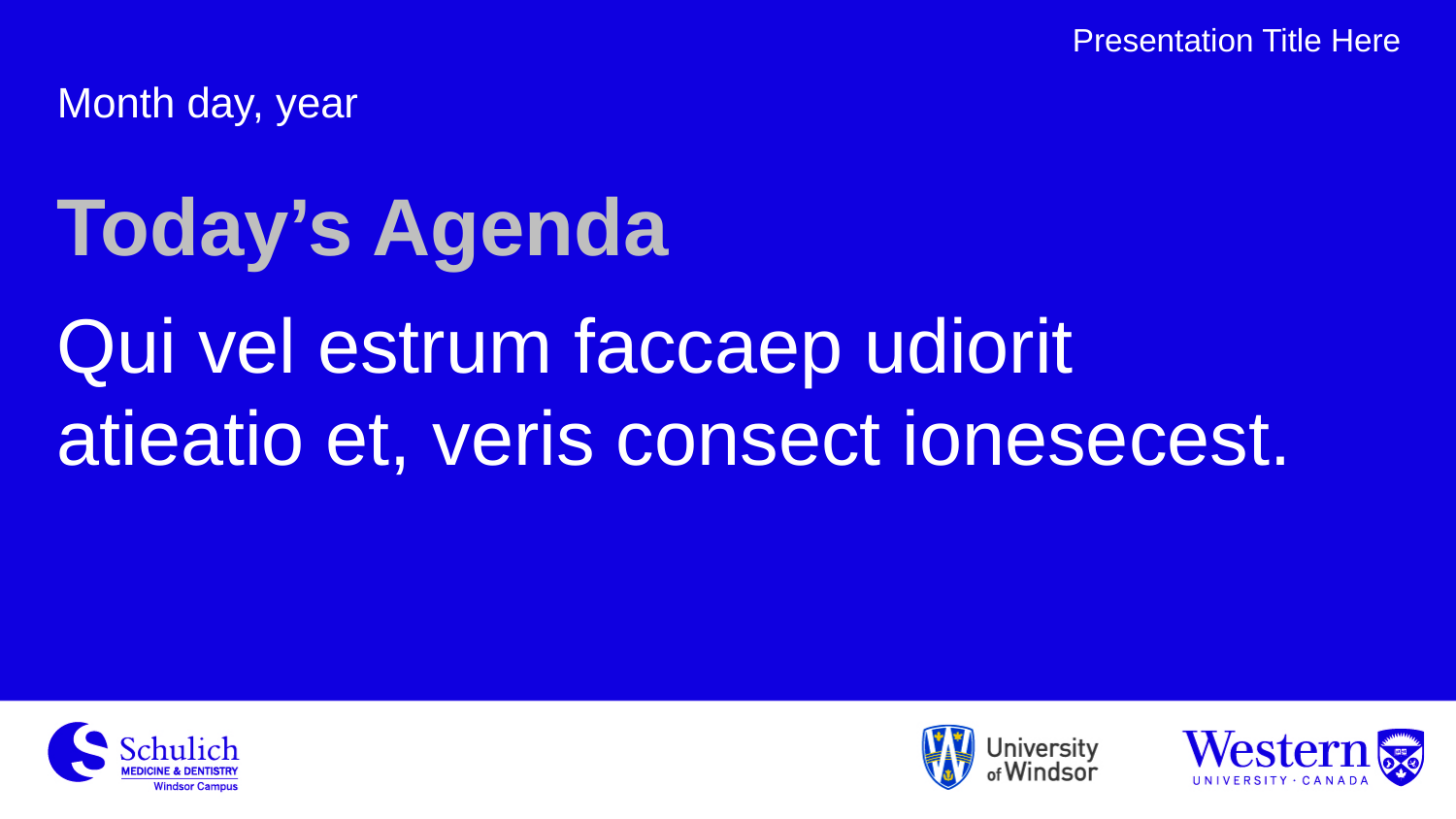

Presentation Title Here
Month day, year

Today’s Agenda
Qui vel estrum faccaep udiorit atieatio et, veris consect ionesecest.